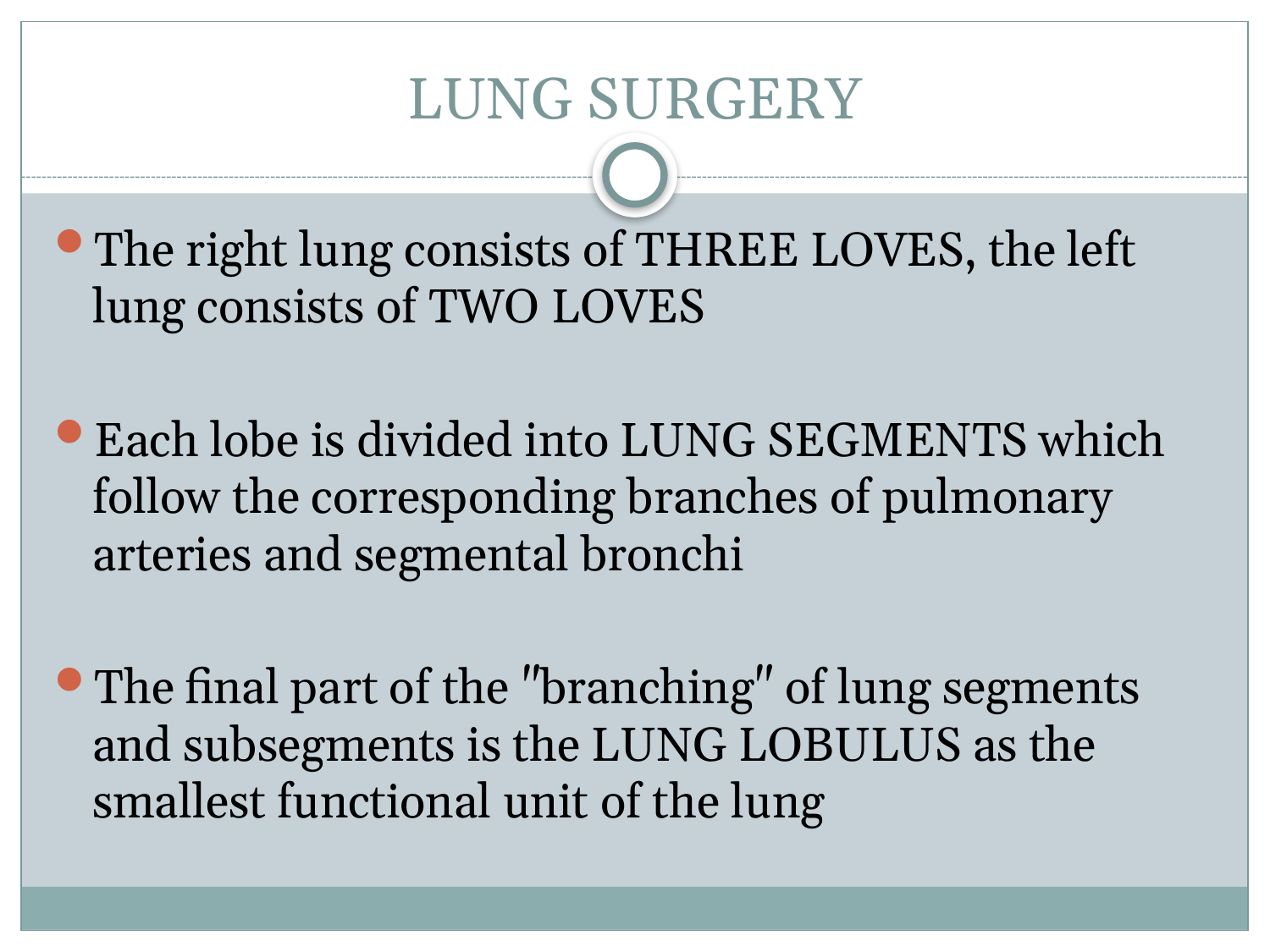

# LUNG SURGERY
The right lung consists of THREE LOVES, the left lung consists of TWO LOVES

Each lobe is divided into LUNG SEGMENTS which follow the corresponding branches of pulmonary arteries and segmental bronchi

The final part of the "branching" of lung segments and subsegments is the LUNG LOBULUS as the smallest functional unit of the lung